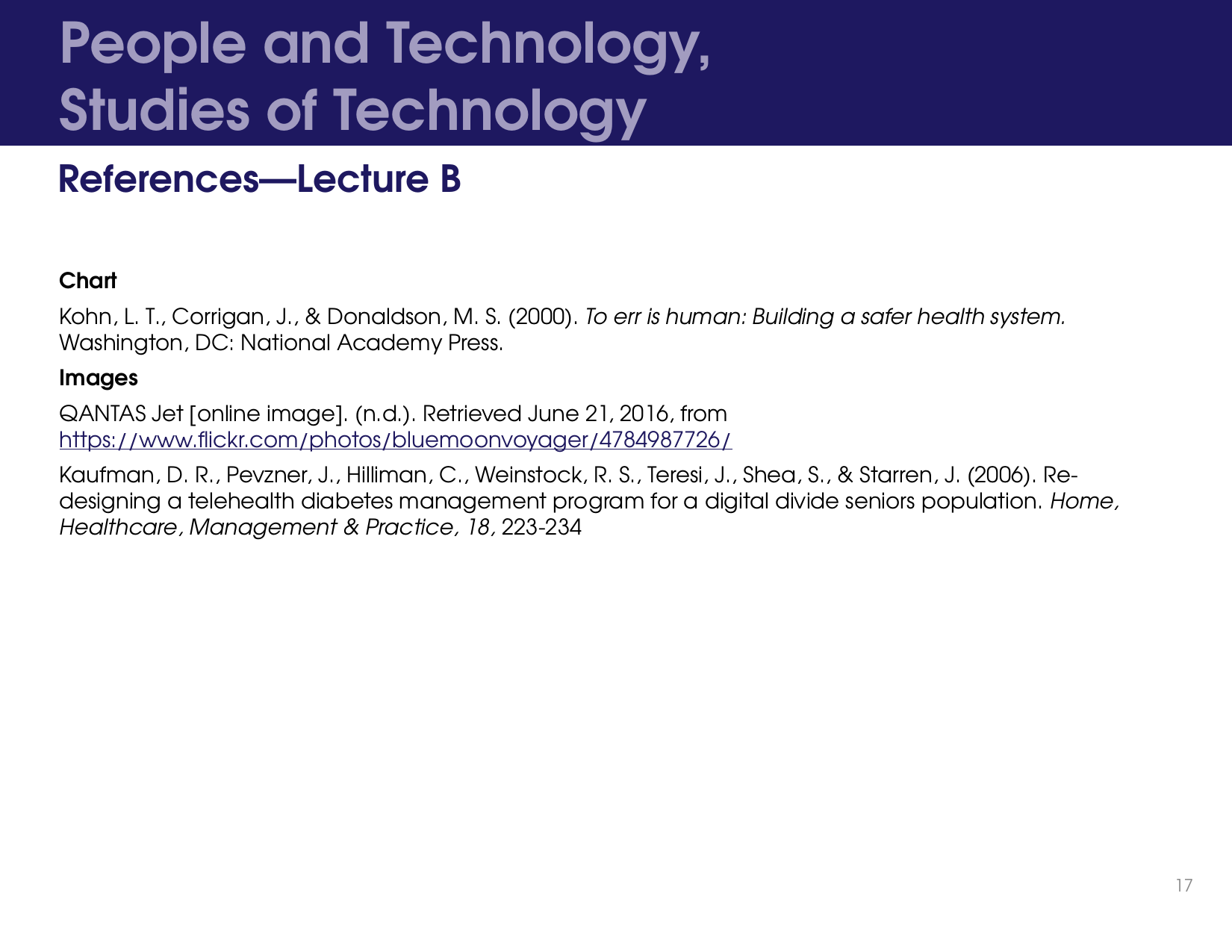

# People and Technology, Studies of Technology
References—Lecture B
Chart
Kohn, L. T., Corrigan, J., & Donaldson, M. S. (2000). To err is human: Building a safer health system. Washington, DC: National Academy Press.
Images
QANTAS Jet [online image]. (n.d.). Retrieved June 21, 2016, from https://www.flickr.com/photos/bluemoonvoyager/4784987726/
Kaufman, D. R., Pevzner, J., Hilliman, C., Weinstock, R. S., Teresi, J., Shea, S., & Starren, J. (2006). Re-designing a telehealth diabetes management program for a digital divide seniors population. Home, Healthcare, Management & Practice, 18, 223-234

17